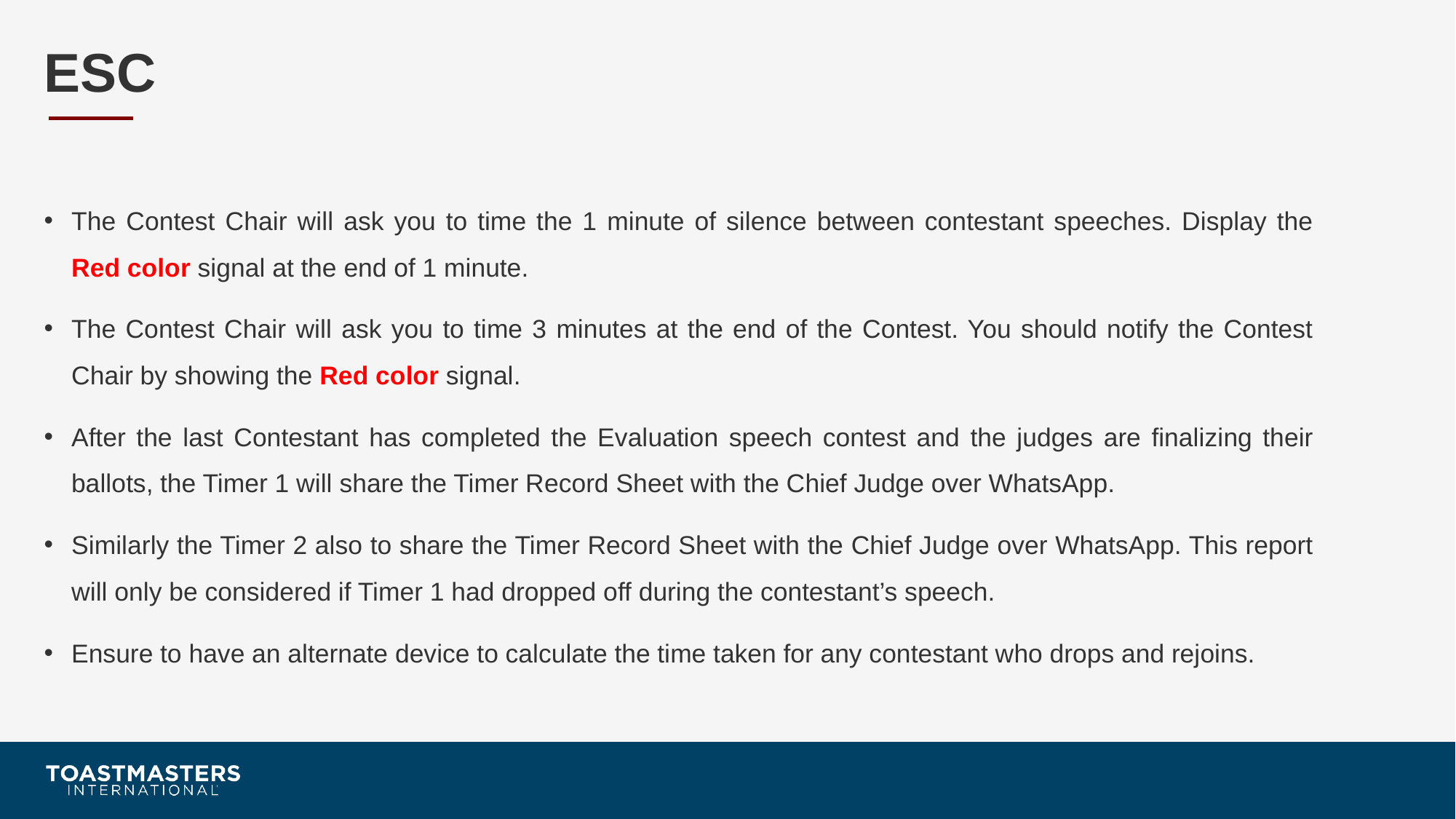

# ESC
The Contest Chair will ask you to time the 1 minute of silence between contestant speeches. Display the Red color signal at the end of 1 minute.
The Contest Chair will ask you to time 3 minutes at the end of the Contest. You should notify the Contest Chair by showing the Red color signal.
After the last Contestant has completed the Evaluation speech contest and the judges are finalizing their ballots, the Timer 1 will share the Timer Record Sheet with the Chief Judge over WhatsApp.
Similarly the Timer 2 also to share the Timer Record Sheet with the Chief Judge over WhatsApp. This report will only be considered if Timer 1 had dropped off during the contestant’s speech.
Ensure to have an alternate device to calculate the time taken for any contestant who drops and rejoins.